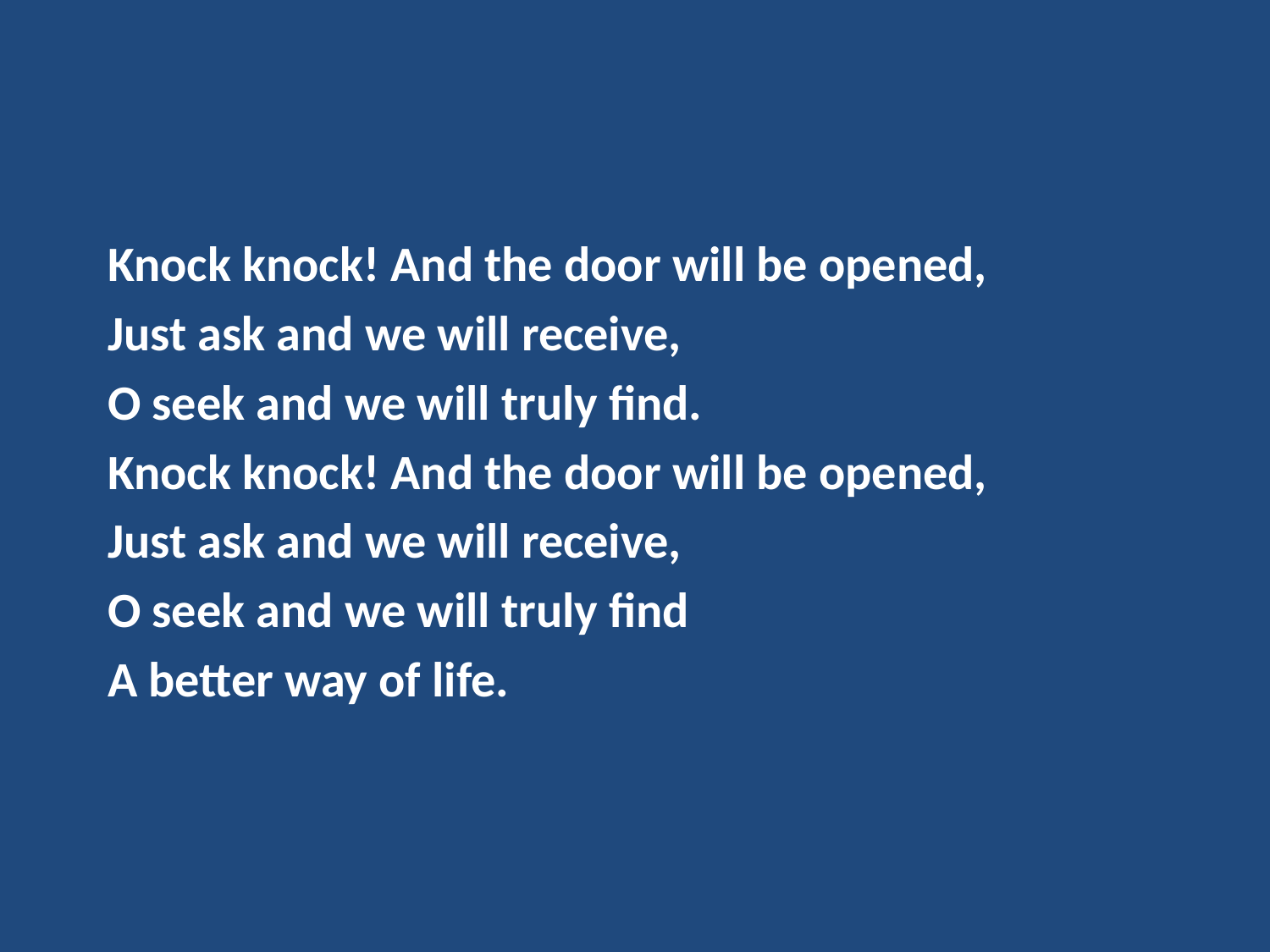

Knock knock! And the door will be opened,
Just ask and we will receive,
O seek and we will truly find.
Knock knock! And the door will be opened,
Just ask and we will receive,
O seek and we will truly find
A better way of life.